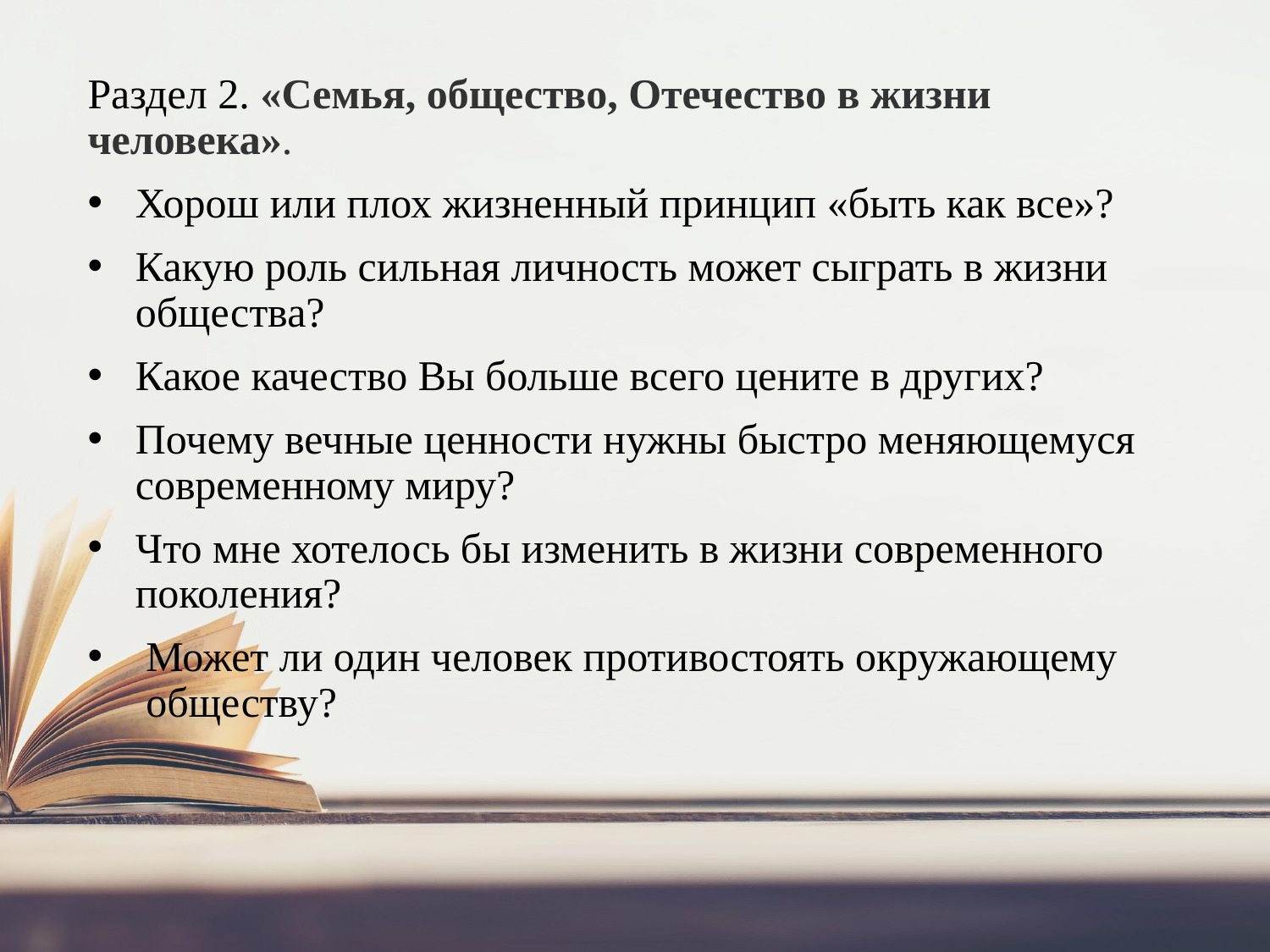

Раздел 2. «Семья, общество, Отечество в жизни человека».
Хорош или плох жизненный принцип «быть как все»?
Какую роль сильная личность может сыграть в жизни общества?
Какое качество Вы больше всего цените в других?
Почему вечные ценности нужны быстро меняющемуся современному миру?
Что мне хотелось бы изменить в жизни современного поколения?
 Может ли один человек противостоять окружающему     обществу?